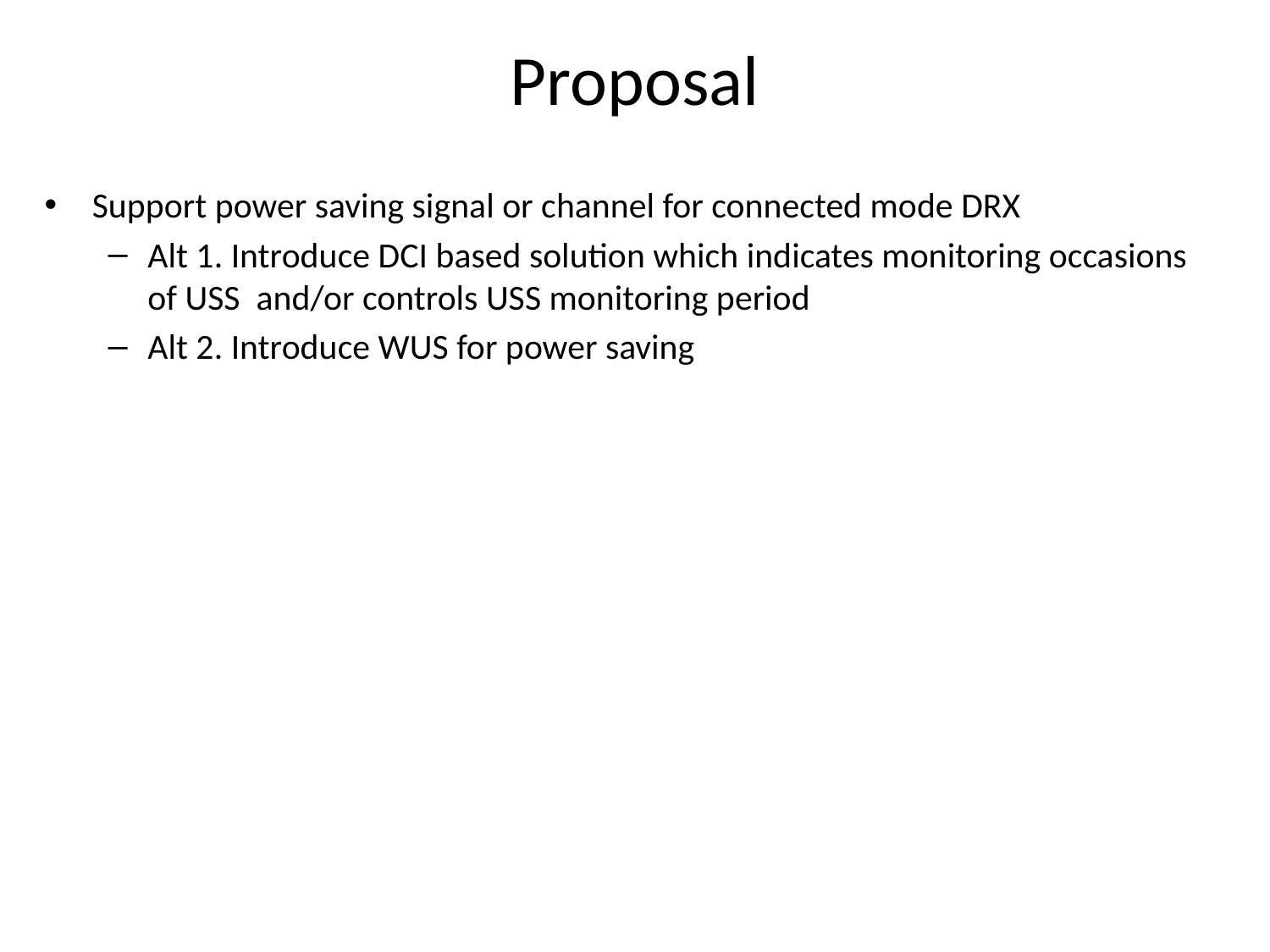

Proposal
Support power saving signal or channel for connected mode DRX
Alt 1. Introduce DCI based solution which indicates monitoring occasions of USS  and/or controls USS monitoring period
Alt 2. Introduce WUS for power saving